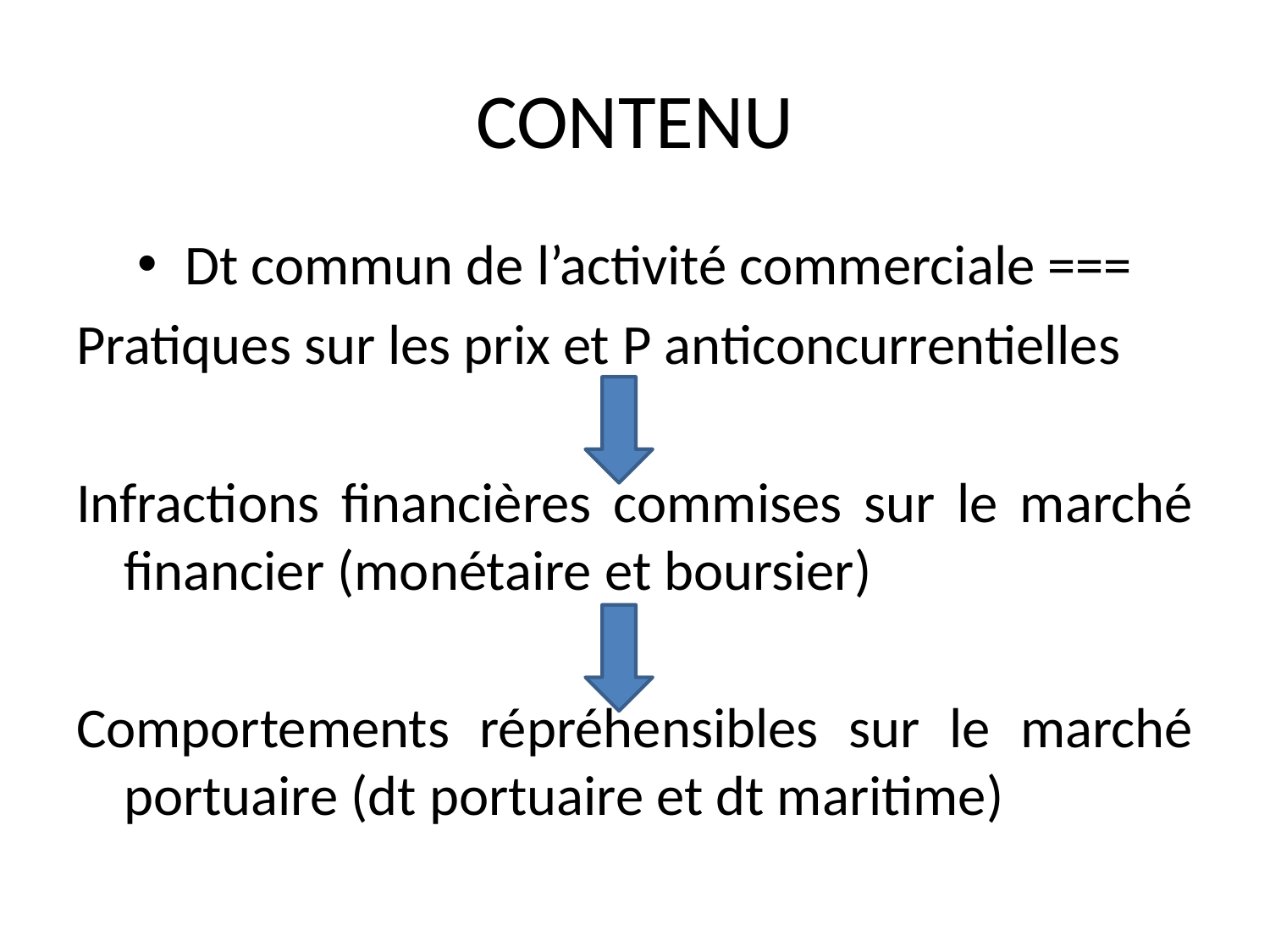

# CONTENU
Dt commun de l’activité commerciale ===
Pratiques sur les prix et P anticoncurrentielles

Infractions financières commises sur le marché financier (monétaire et boursier)

Comportements répréhensibles sur le marché portuaire (dt portuaire et dt maritime)